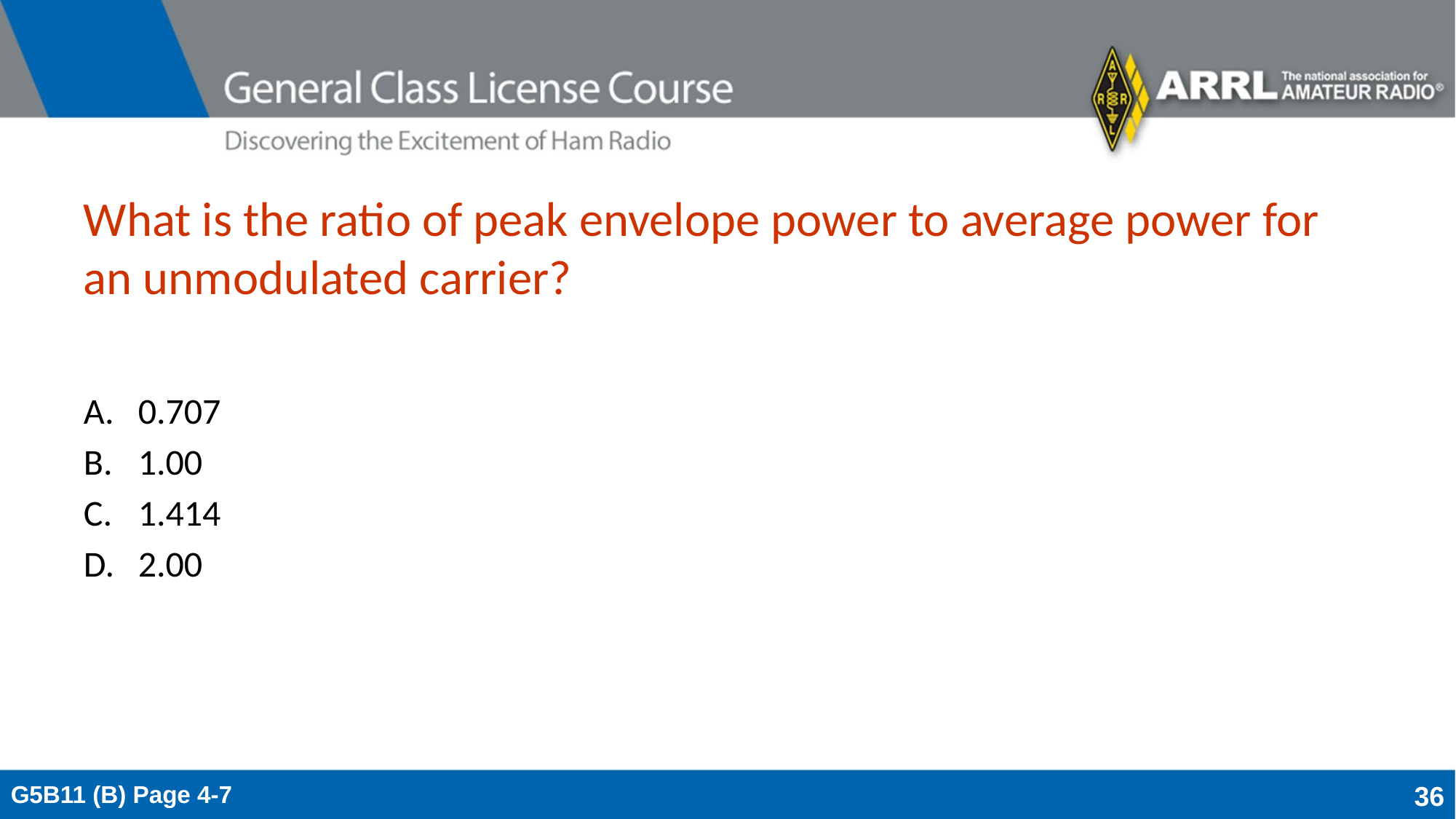

# What is the ratio of peak envelope power to average power for an unmodulated carrier?
0.707
1.00
1.414
2.00
G5B11 (B) Page 4-7
36